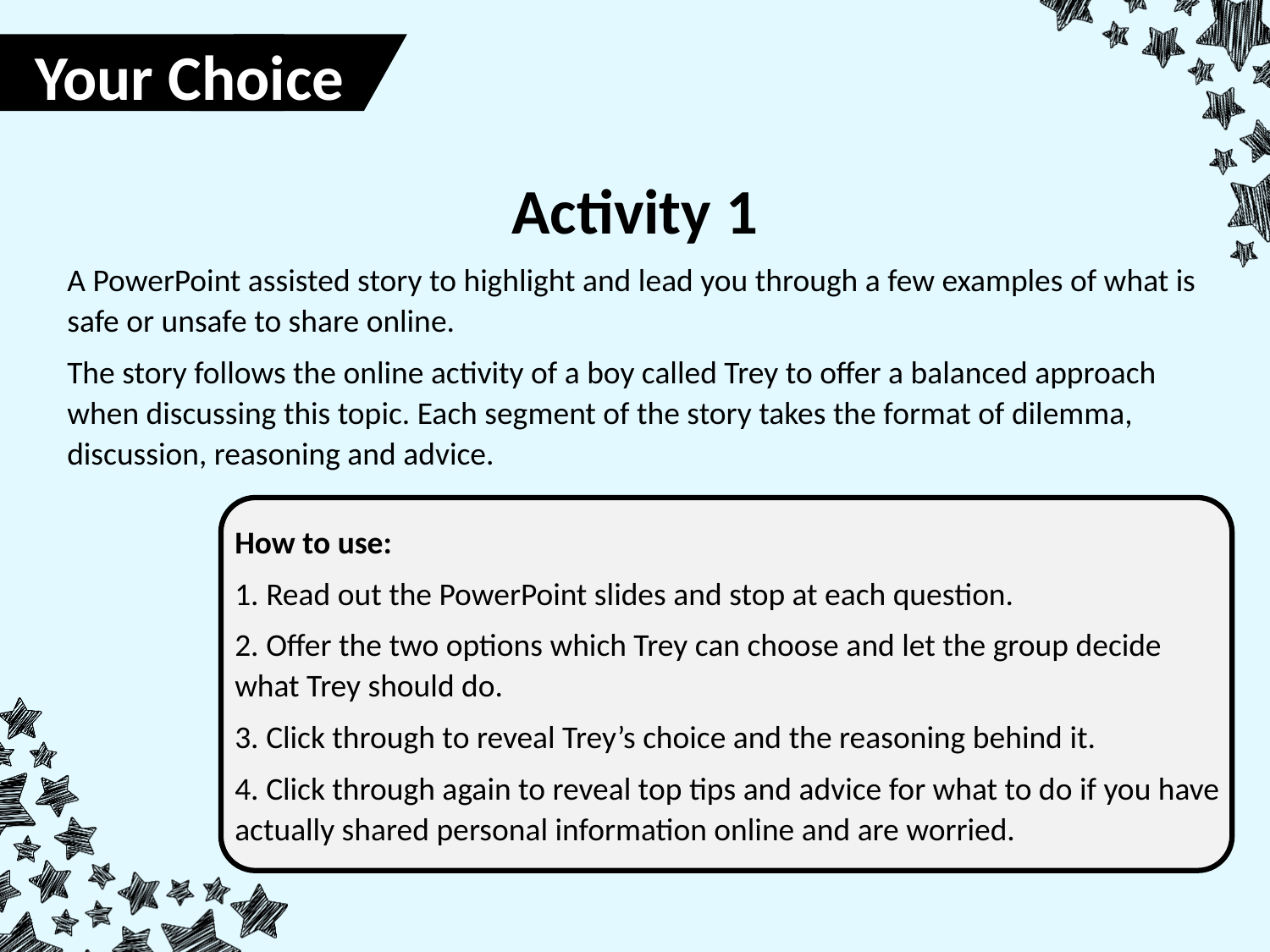

Your Choice

Activity 1
A PowerPoint assisted story to highlight and lead you through a few examples of what is safe or unsafe to share online.
The story follows the online activity of a boy called Trey to offer a balanced approach when discussing this topic. Each segment of the story takes the format of dilemma, discussion, reasoning and advice.

How to use:
1. Read out the PowerPoint slides and stop at each question.
2. Offer the two options which Trey can choose and let the group decide what Trey should do.
3. Click through to reveal Trey’s choice and the reasoning behind it.
4. Click through again to reveal top tips and advice for what to do if you have actually shared personal information online and are worried.